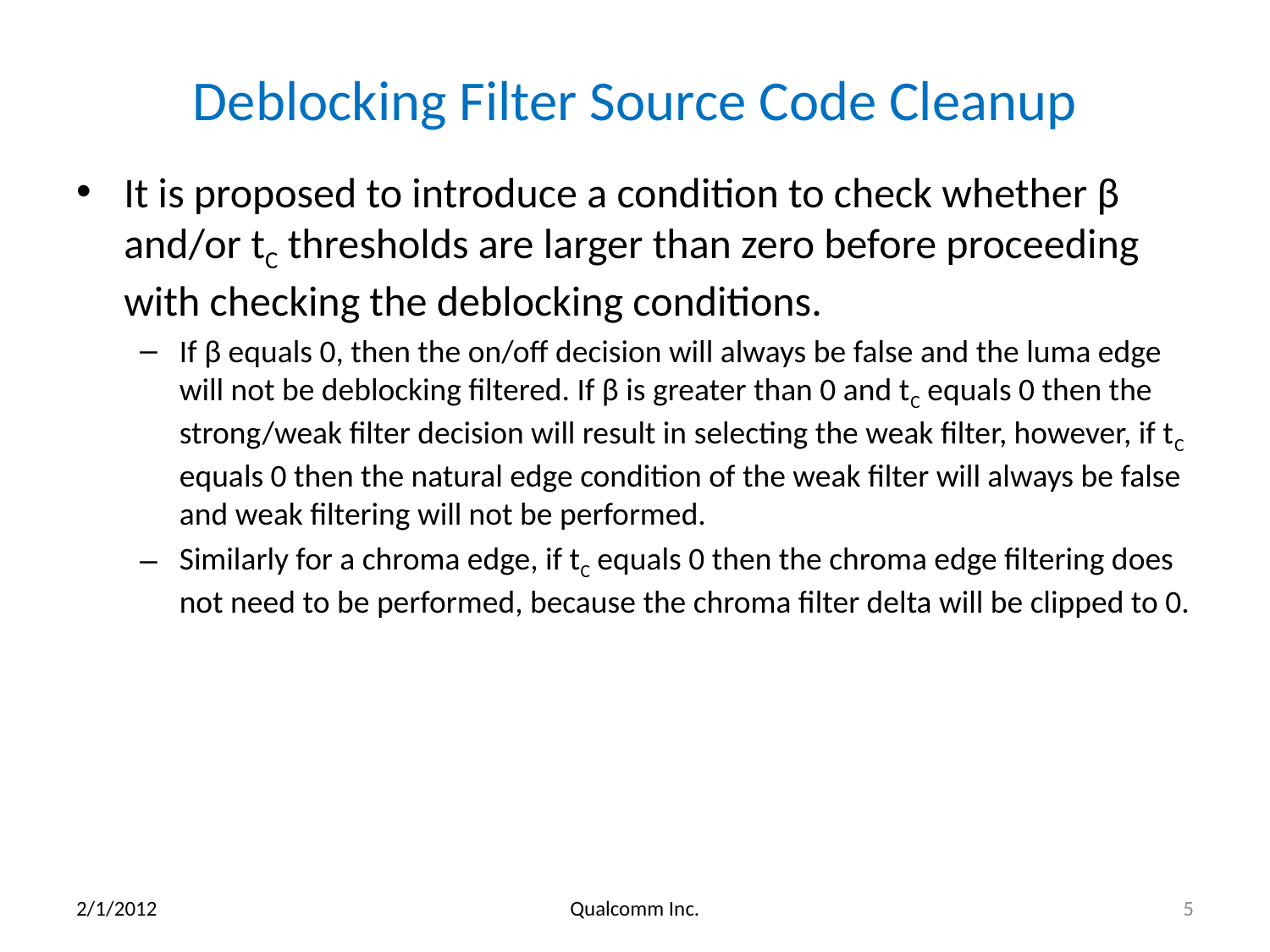

# Deblocking Filter Source Code Cleanup
It is proposed to introduce a condition to check whether β and/or tC thresholds are larger than zero before proceeding with checking the deblocking conditions.
If β equals 0, then the on/off decision will always be false and the luma edge will not be deblocking filtered. If β is greater than 0 and tC equals 0 then the strong/weak filter decision will result in selecting the weak filter, however, if tC equals 0 then the natural edge condition of the weak filter will always be false and weak filtering will not be performed.
Similarly for a chroma edge, if tC equals 0 then the chroma edge filtering does not need to be performed, because the chroma filter delta will be clipped to 0.
2/1/2012
Qualcomm Inc.
5